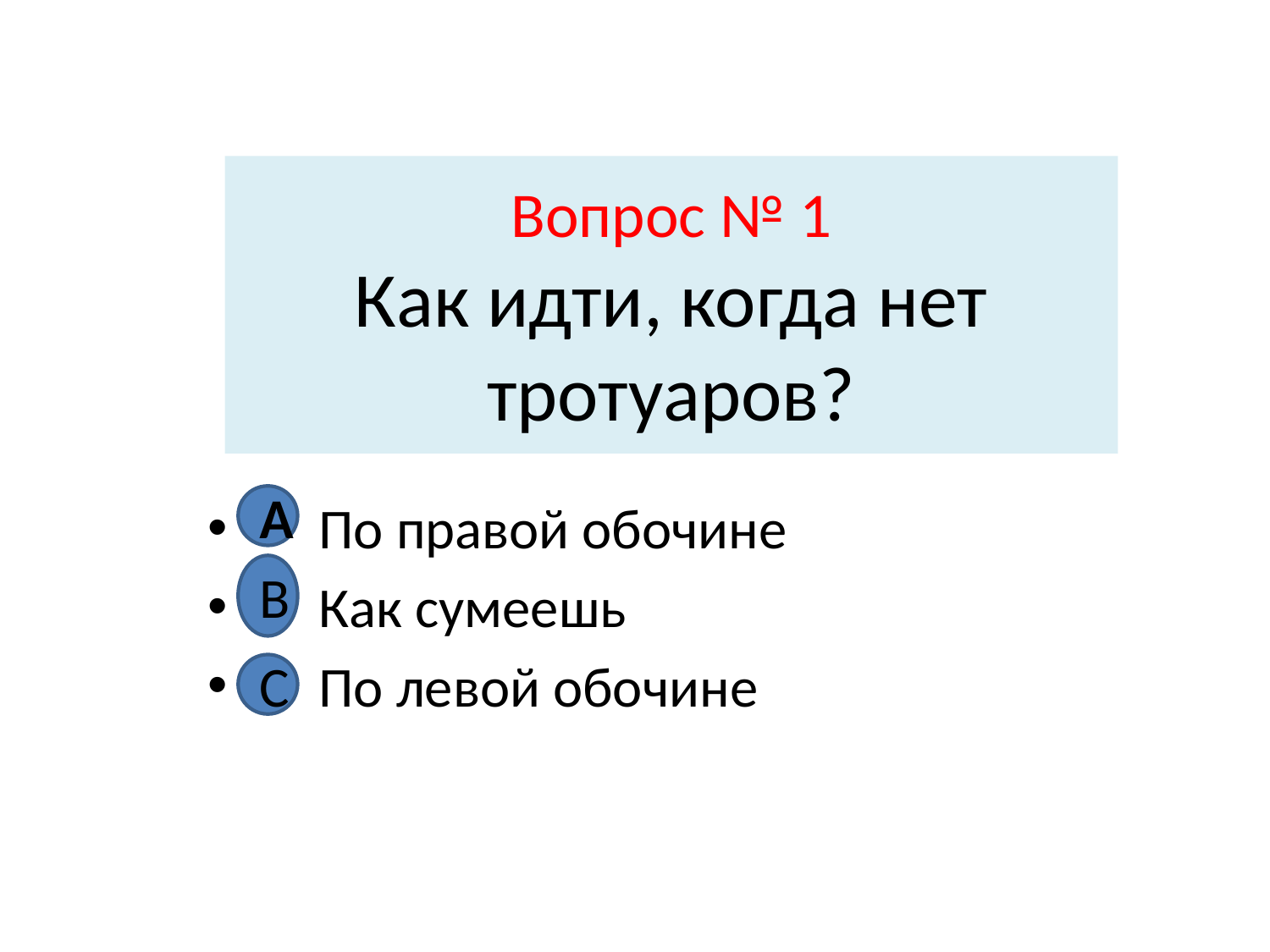

# Вопрос № 1 Как идти, когда нет тротуаров?
     По правой обочине
     Как сумеешь
     По левой обочине
А
В
С